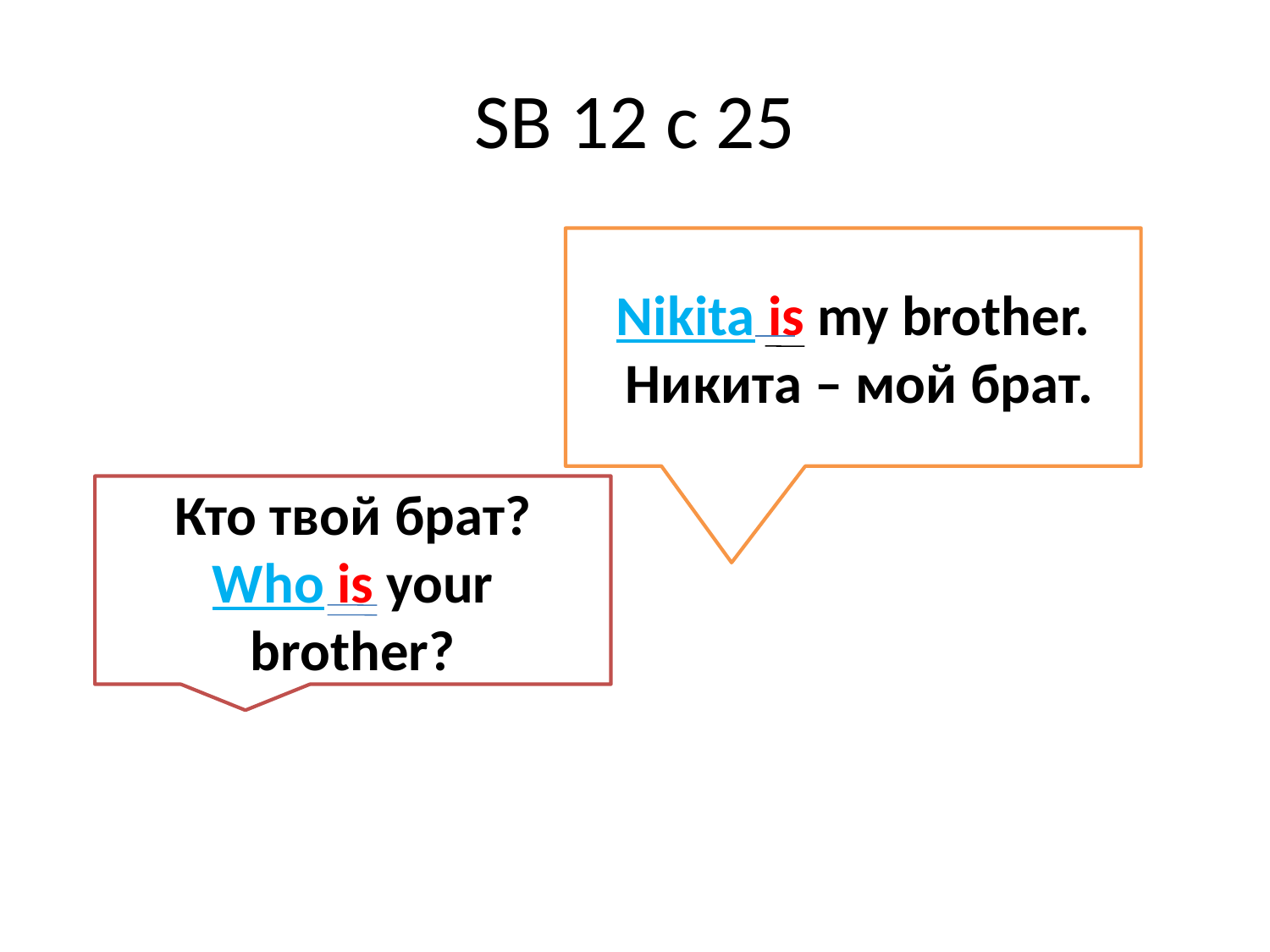

# SB 12 c 25
Nikita is my brother.
 Никита – мой брат.
Кто твой брат?
Who is your brother?